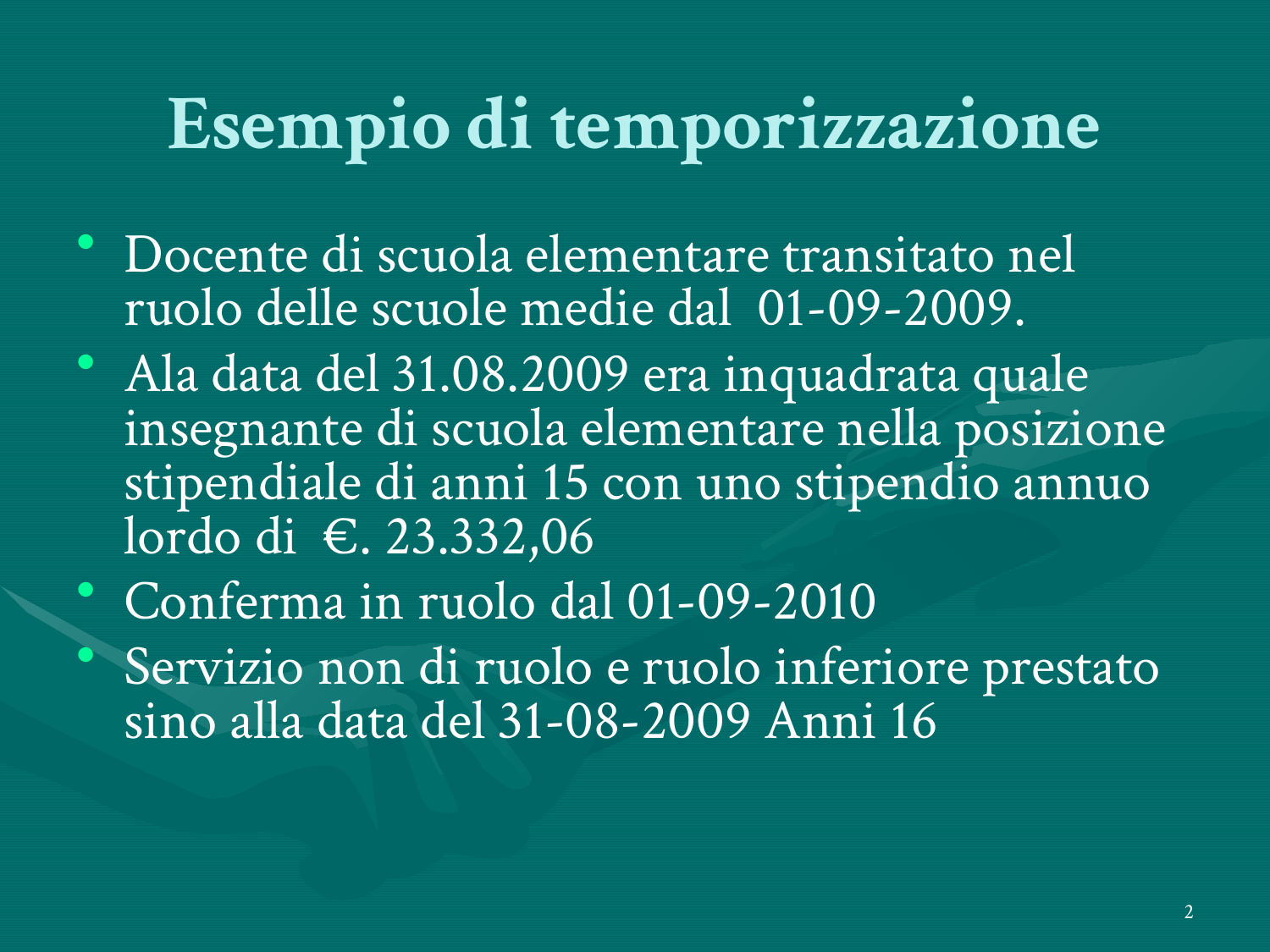

# Esempio di temporizzazione
Docente di scuola elementare transitato nel ruolo delle scuole medie dal  01-09-2009.
Ala data del 31.08.2009 era inquadrata quale insegnante di scuola elementare nella posizione stipendiale di anni 15 con uno stipendio annuo lordo di  €. 23.332,06
Conferma in ruolo dal 01-09-2010
Servizio non di ruolo e ruolo inferiore prestato sino alla data del 31-08-2009 Anni 16

2